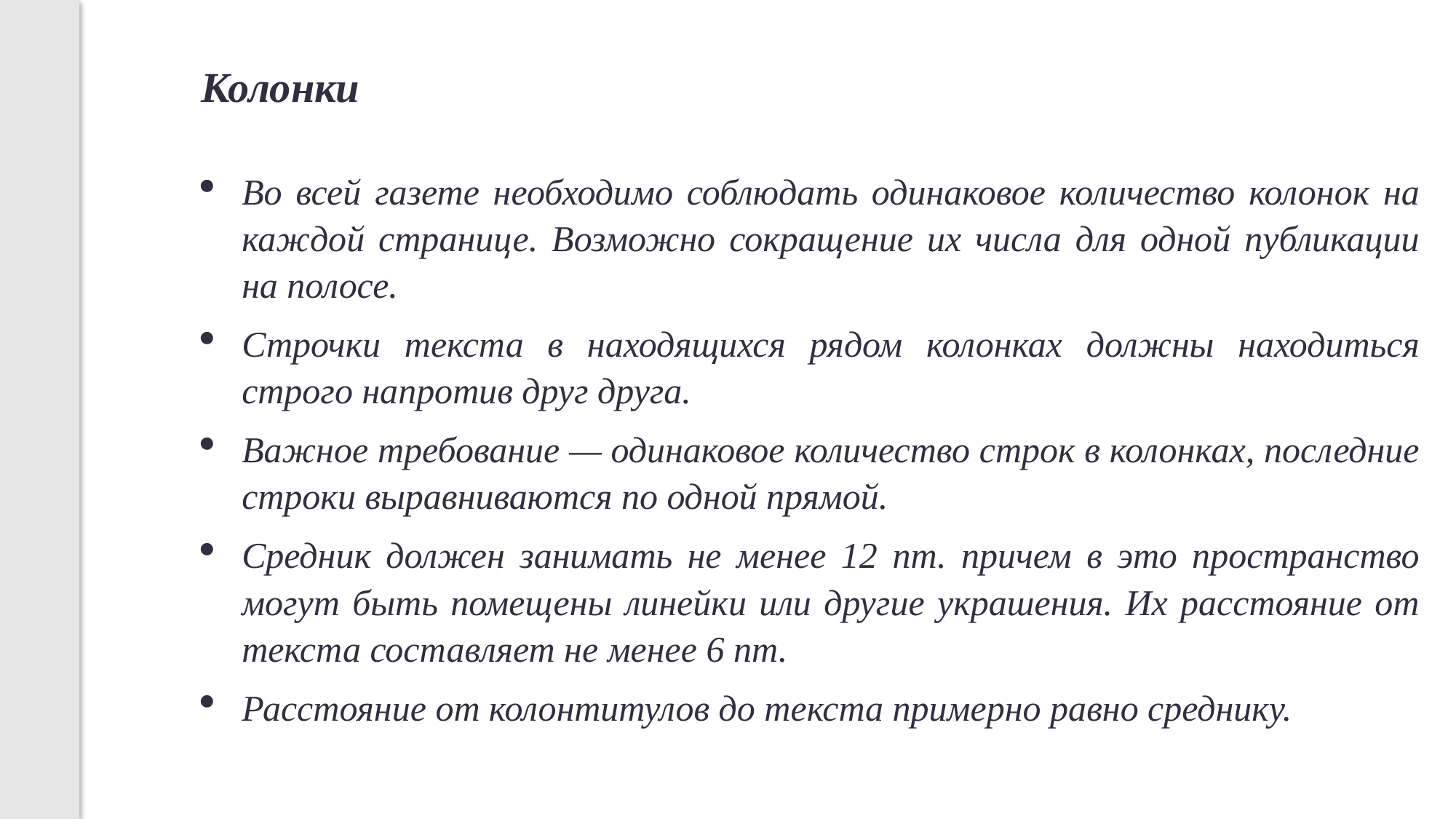

Колонки

Во всей газете необходимо соблюдать одинаковое количество колонок на каждой странице. Возможно сокращение их числа для одной публикации на полосе.
Строчки текста в находящихся рядом колонках должны находиться строго напротив друг друга.
Важное требование — одинаковое количество строк в колонках, последние строки выравниваются по одной прямой.
Средник должен занимать не менее 12 пт. причем в это пространство могут быть помещены линейки или другие украшения. Их расстояние от текста составляет не менее 6 пт.
Расстояние от колонтитулов до текста примерно равно среднику.